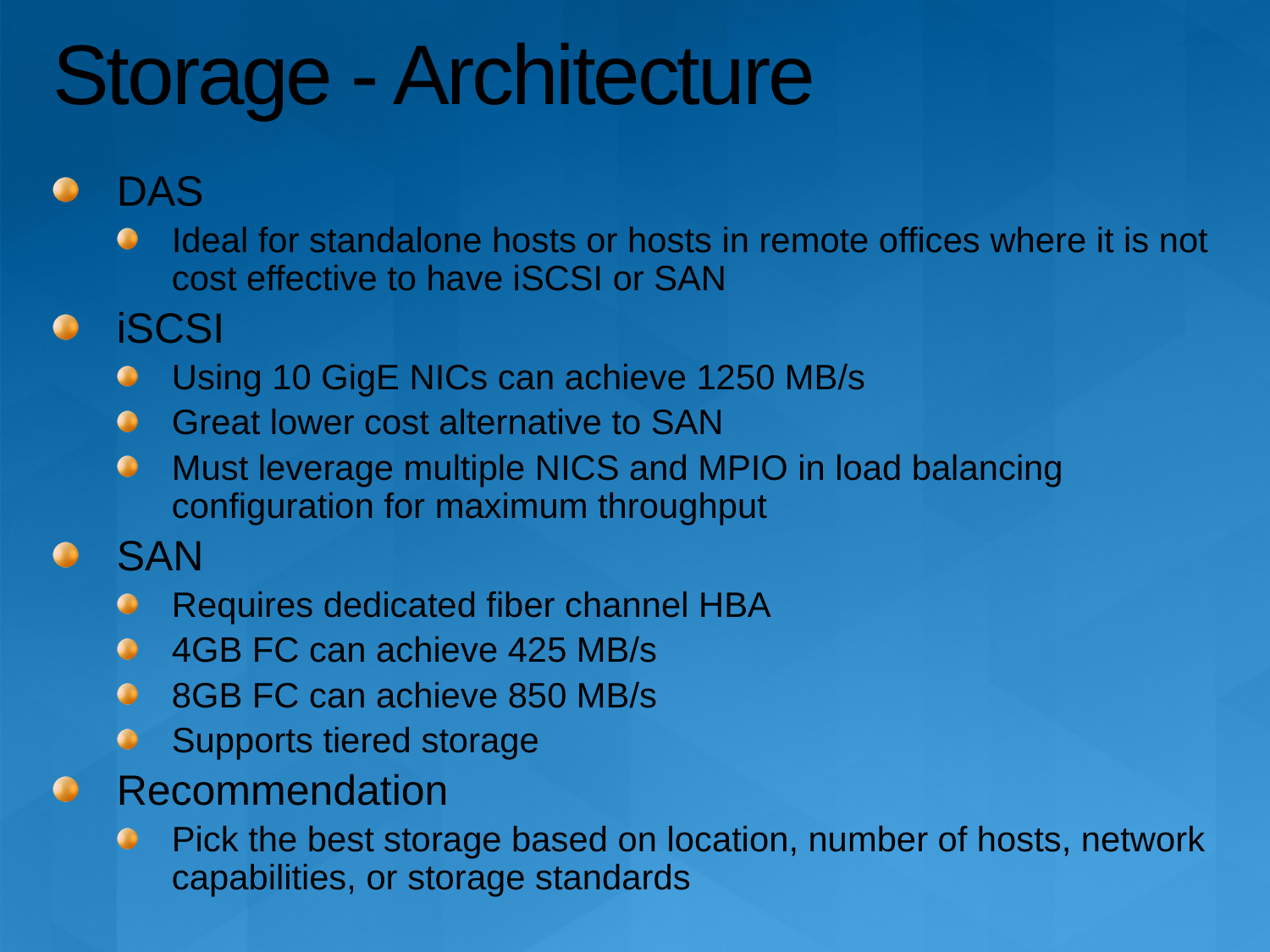

# Storage - Architecture
DAS
Ideal for standalone hosts or hosts in remote offices where it is not cost effective to have iSCSI or SAN
iSCSI
Using 10 GigE NICs can achieve 1250 MB/s
Great lower cost alternative to SAN
Must leverage multiple NICS and MPIO in load balancing configuration for maximum throughput
SAN
Requires dedicated fiber channel HBA
4GB FC can achieve 425 MB/s
8GB FC can achieve 850 MB/s
Supports tiered storage
Recommendation
Pick the best storage based on location, number of hosts, network capabilities, or storage standards